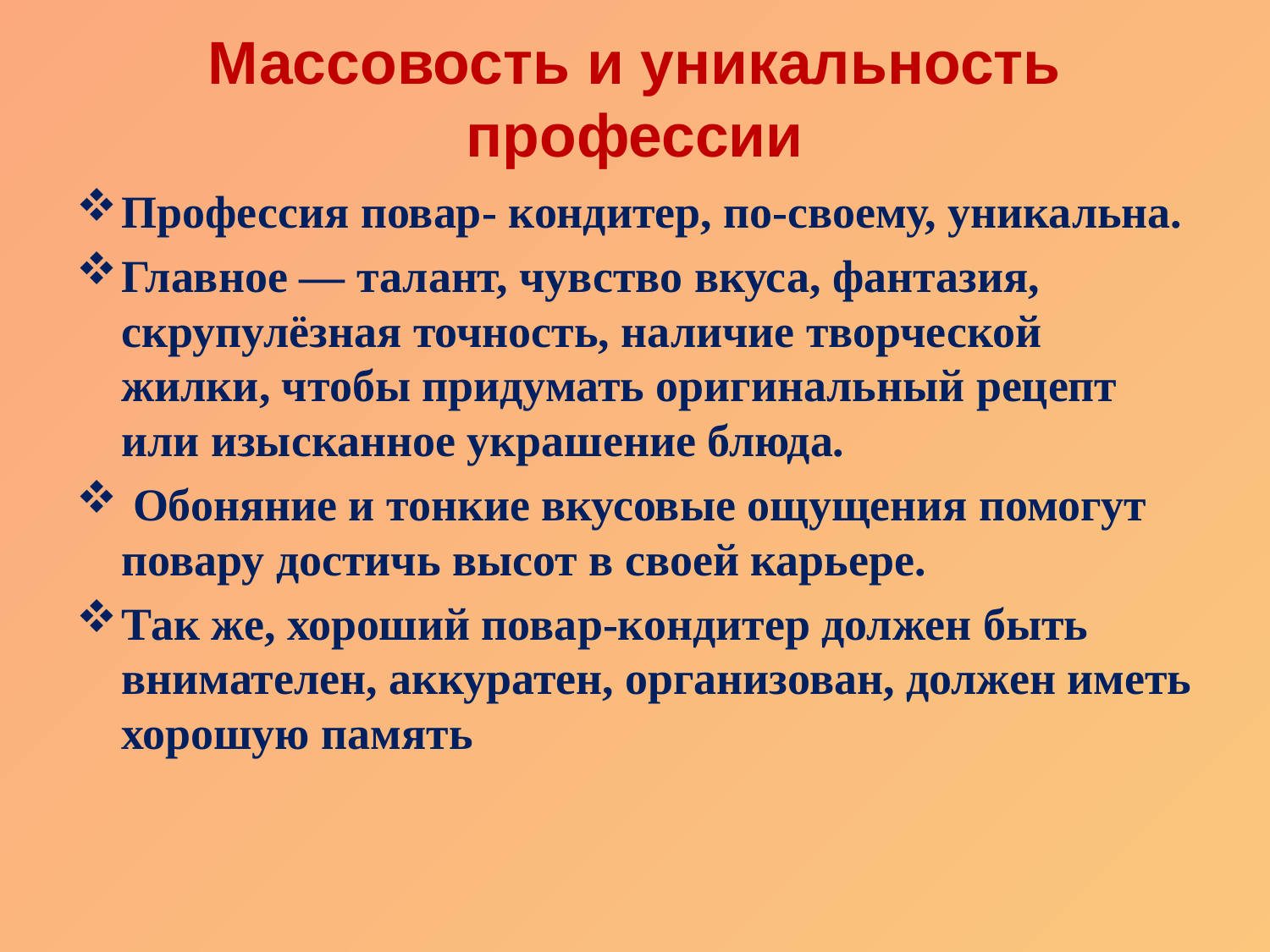

# Массовость и уникальность профессии
Профессия повар- кондитер, по-своему, уникальна.
Главное — талант, чувство вкуса, фантазия, скрупулёзная точность, наличие творческой жилки, чтобы придумать оригинальный рецепт или изысканное украшение блюда.
 Обоняние и тонкие вкусовые ощущения помогут повару достичь высот в своей карьере.
Так же, хороший повар-кондитер должен быть внимателен, аккуратен, организован, должен иметь хорошую память